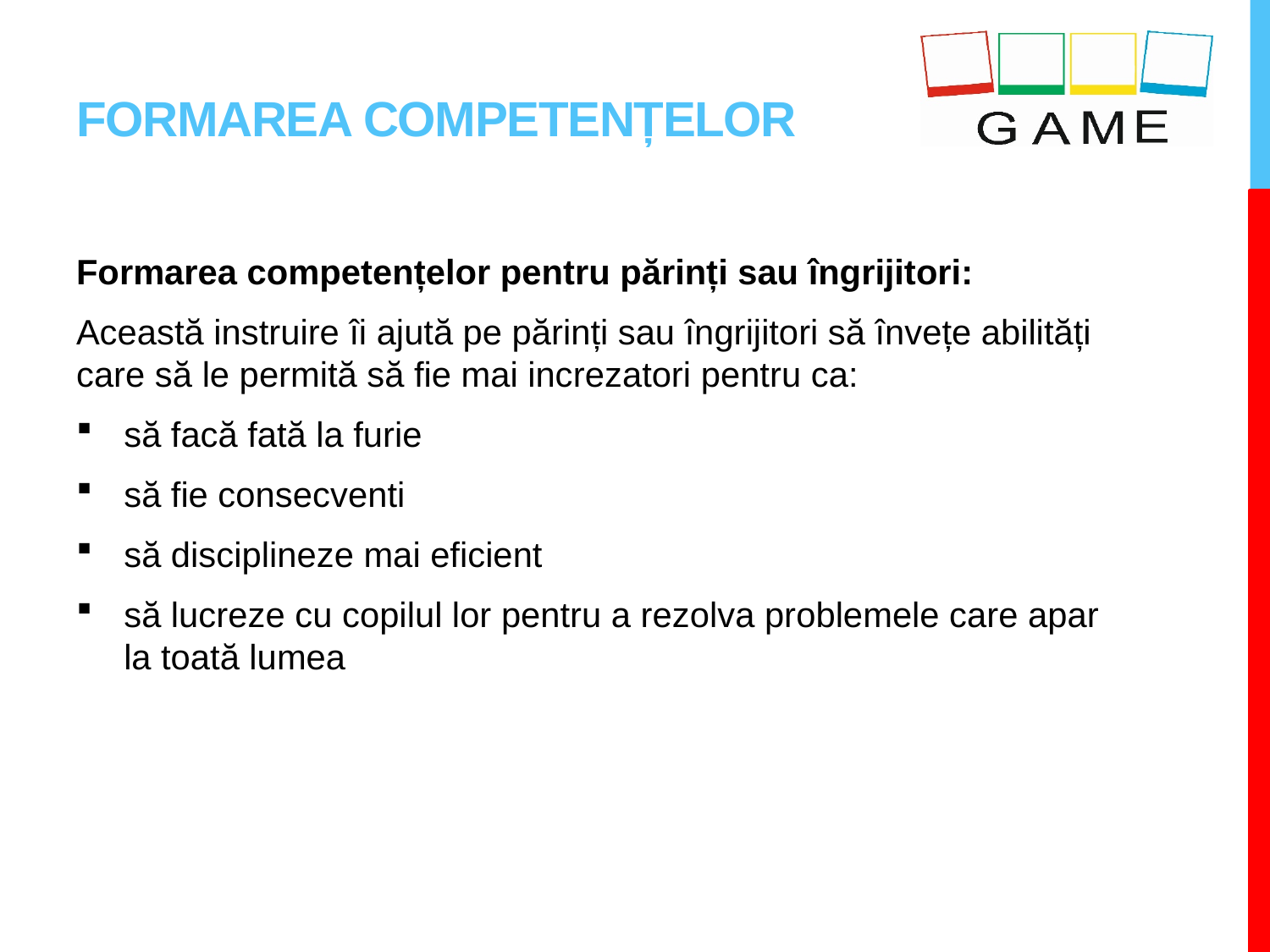

# FORMAREA COMPETENȚELOR
Formarea competențelor pentru părinți sau îngrijitori:
Această instruire îi ajută pe părinți sau îngrijitori să învețe abilități care să le permită să fie mai increzatori pentru ca:
să facă fată la furie
să fie consecventi
să disciplineze mai eficient
să lucreze cu copilul lor pentru a rezolva problemele care apar la toată lumea